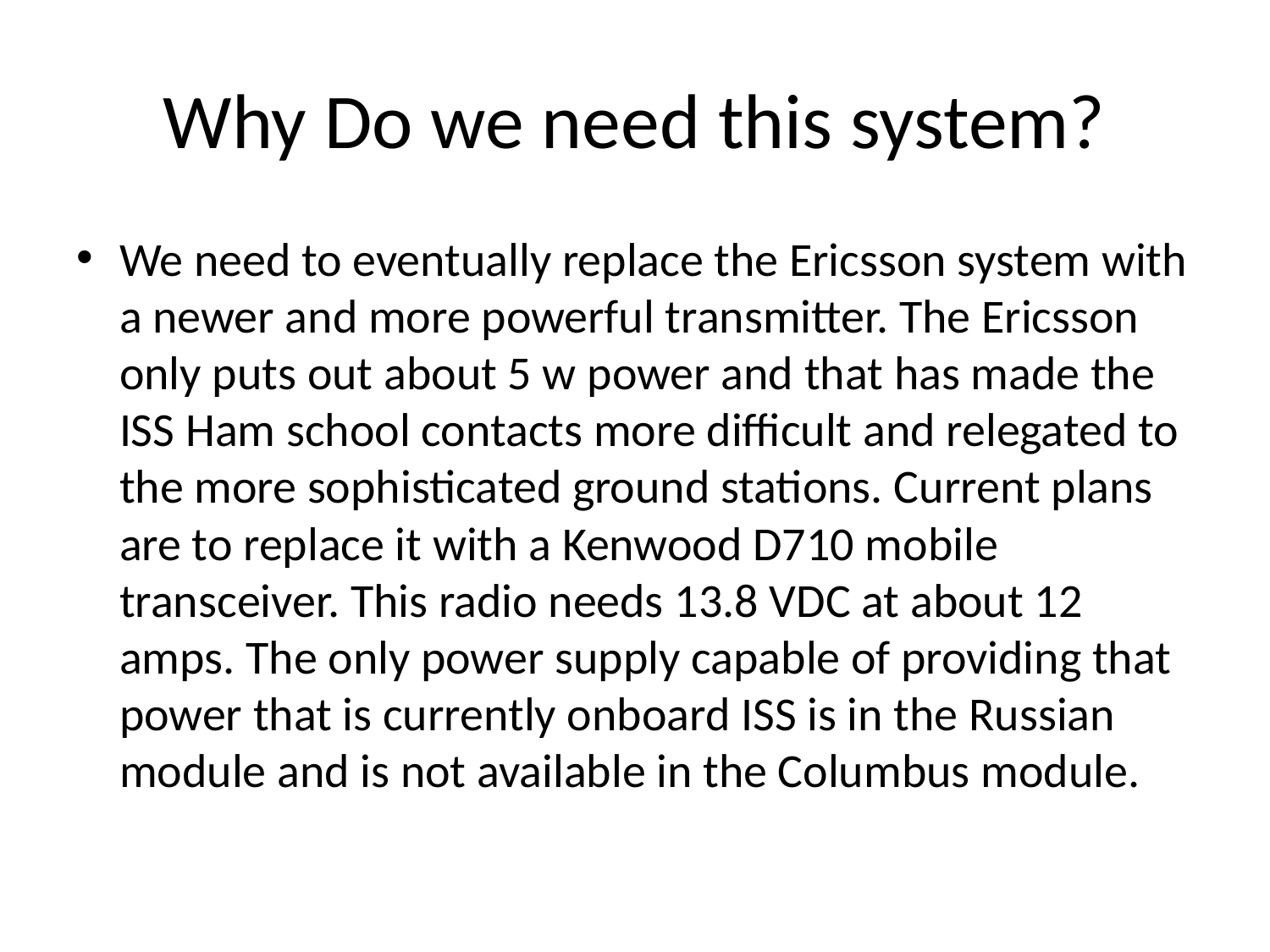

# Why Do we need this system?
We need to eventually replace the Ericsson system with a newer and more powerful transmitter. The Ericsson only puts out about 5 w power and that has made the ISS Ham school contacts more difficult and relegated to the more sophisticated ground stations. Current plans are to replace it with a Kenwood D710 mobile transceiver. This radio needs 13.8 VDC at about 12 amps. The only power supply capable of providing that power that is currently onboard ISS is in the Russian module and is not available in the Columbus module.